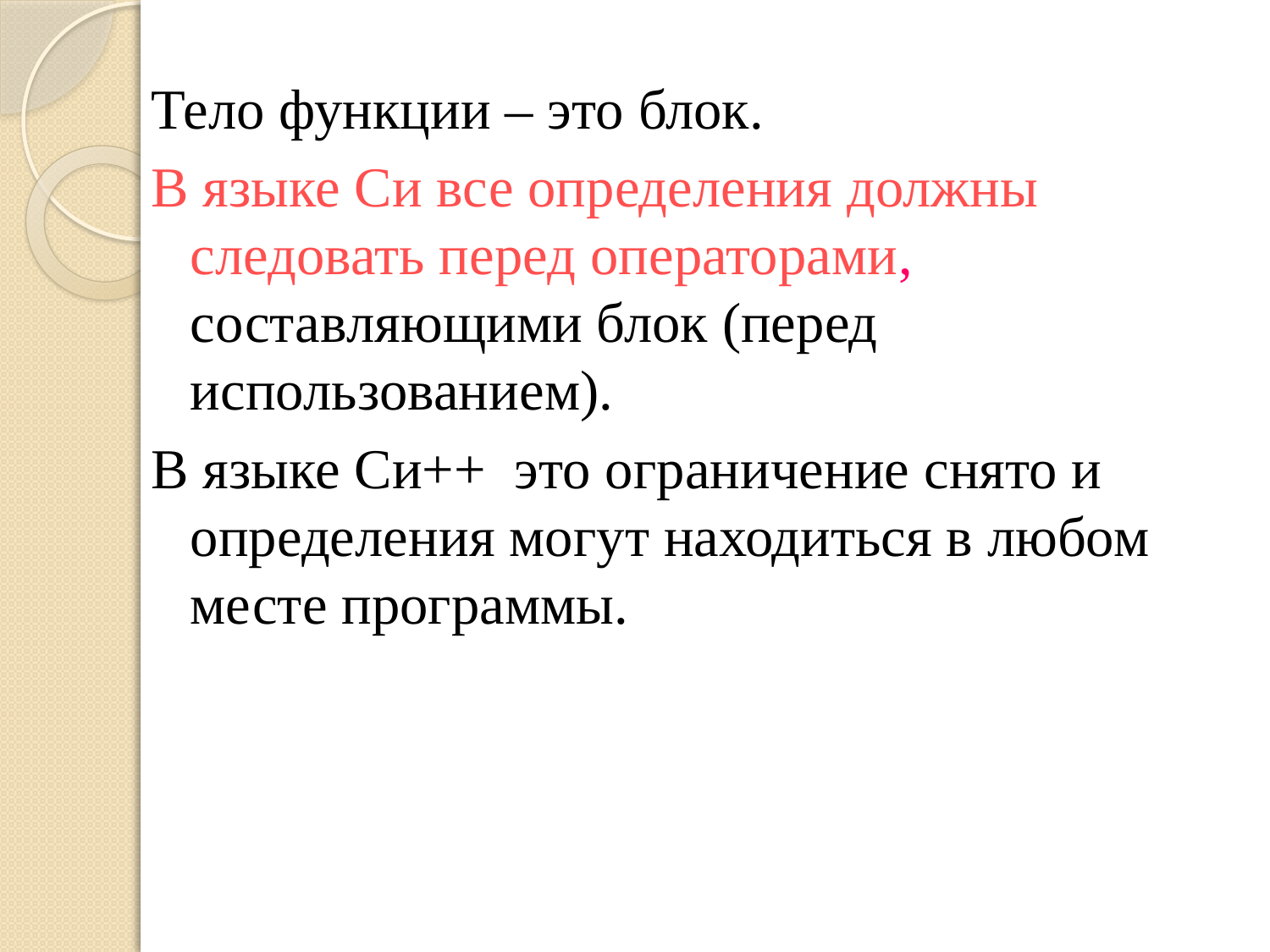

Тело функции – это блок.
В языке Си все определения должны следовать перед операторами, составляющими блок (перед использованием).
В языке Си++  это ограничение снято и определения могут находиться в любом месте программы.